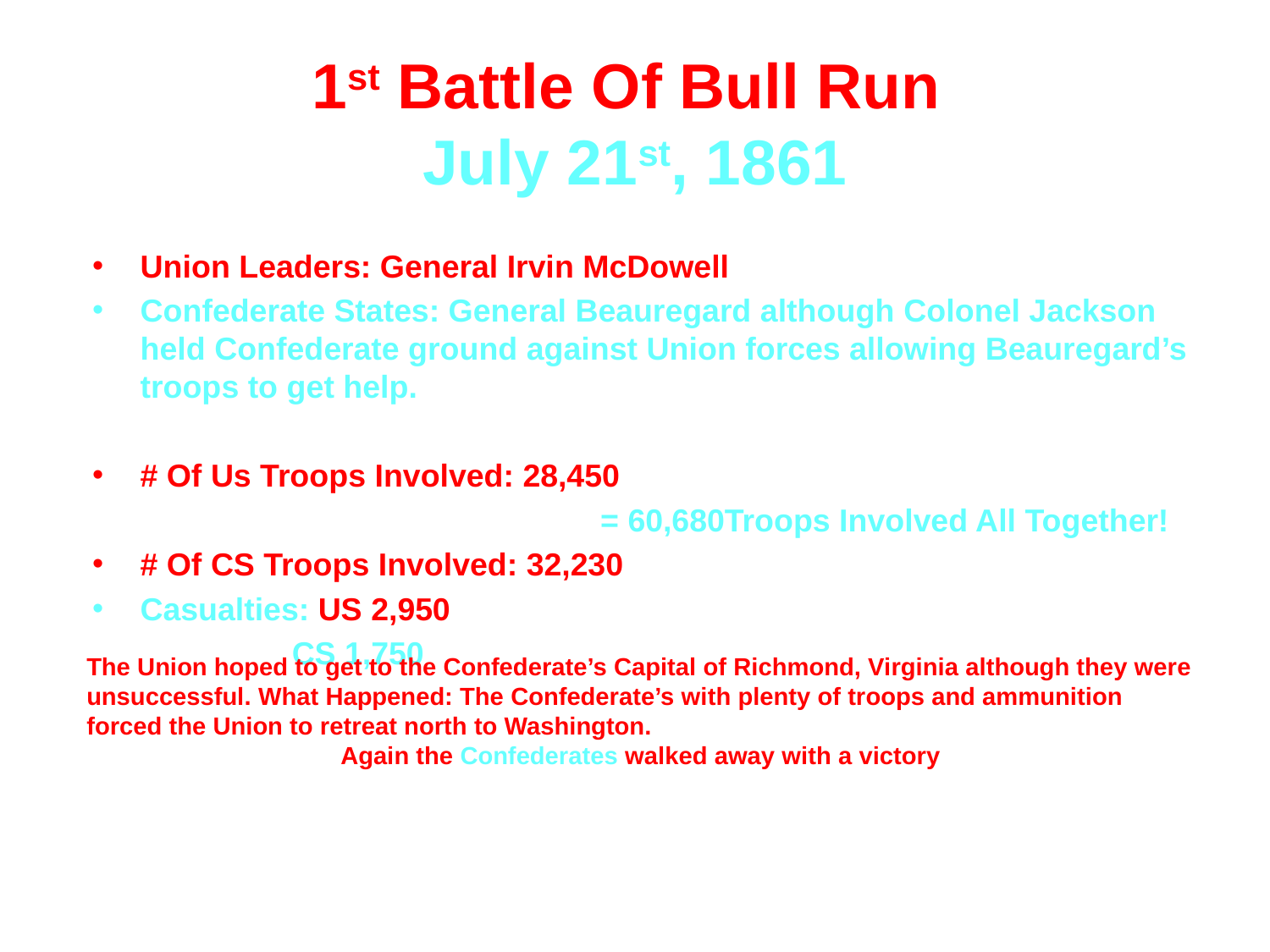

# 1st Battle Of Bull Run July 21st, 1861
Union Leaders: General Irvin McDowell
Confederate States: General Beauregard although Colonel Jackson held Confederate ground against Union forces allowing Beauregard’s troops to get help.

# Of Us Troops Involved: 28,450
= 60,680Troops Involved All Together!
# Of CS Troops Involved: 32,230
Casualties: US 2,950
 CS 1,750

The Union hoped to get to the Confederate’s Capital of Richmond, Virginia although they were unsuccessful. What Happened: The Confederate’s with plenty of troops and ammunition forced the Union to retreat north to Washington.
	 	Again the Confederates walked away with a victory